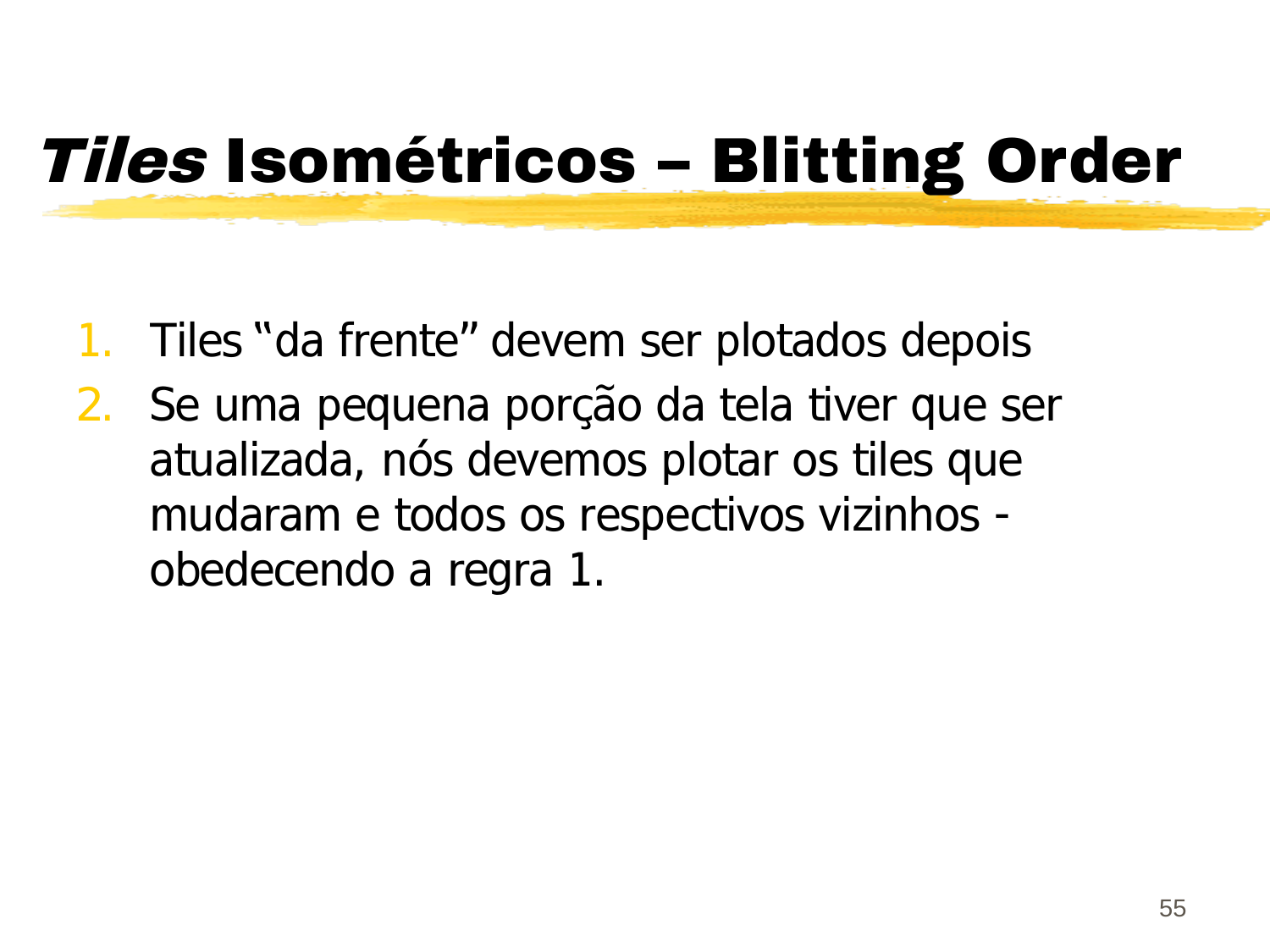

# Tiles Isométricos – Blitting Order
Tiles “da frente” devem ser plotados depois
Se uma pequena porção da tela tiver que ser atualizada, nós devemos plotar os tiles que mudaram e todos os respectivos vizinhos - obedecendo a regra 1.
55